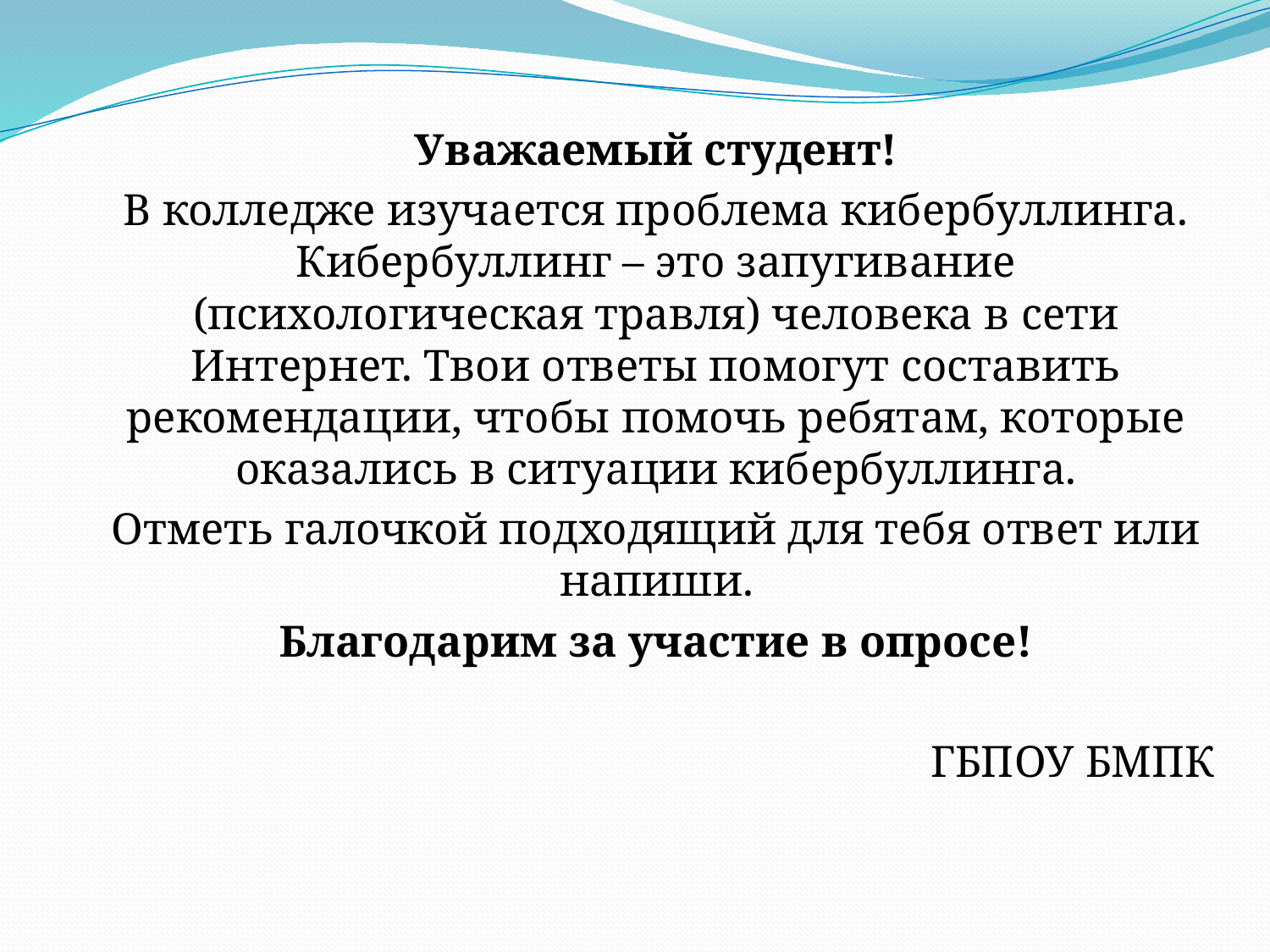

Уважаемый студент!
В колледже изучается проблема кибербуллинга. Кибербуллинг – это запугивание (психологическая травля) человека в сети Интернет. Твои ответы помогут составить рекомендации, чтобы помочь ребятам, которые оказались в ситуации кибербуллинга.
Отметь галочкой подходящий для тебя ответ или напиши.
Благодарим за участие в опросе!

ГБПОУ БМПК